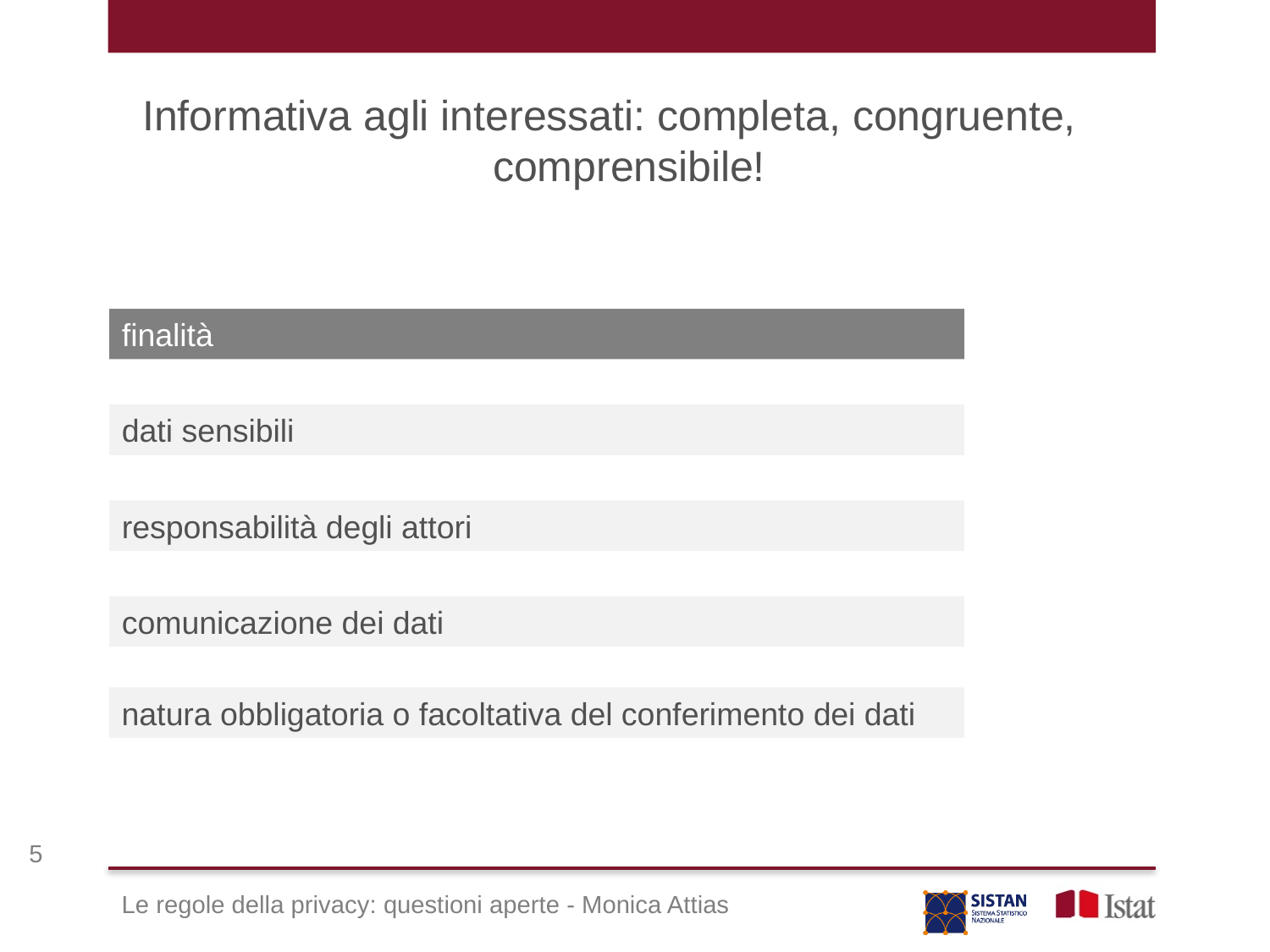

Informativa agli interessati: completa, congruente, comprensibile!

finalità
dati sensibili
responsabilità degli attori
comunicazione dei dati
natura obbligatoria o facoltativa del conferimento dei dati
5
Le regole della privacy: questioni aperte - Monica Attias